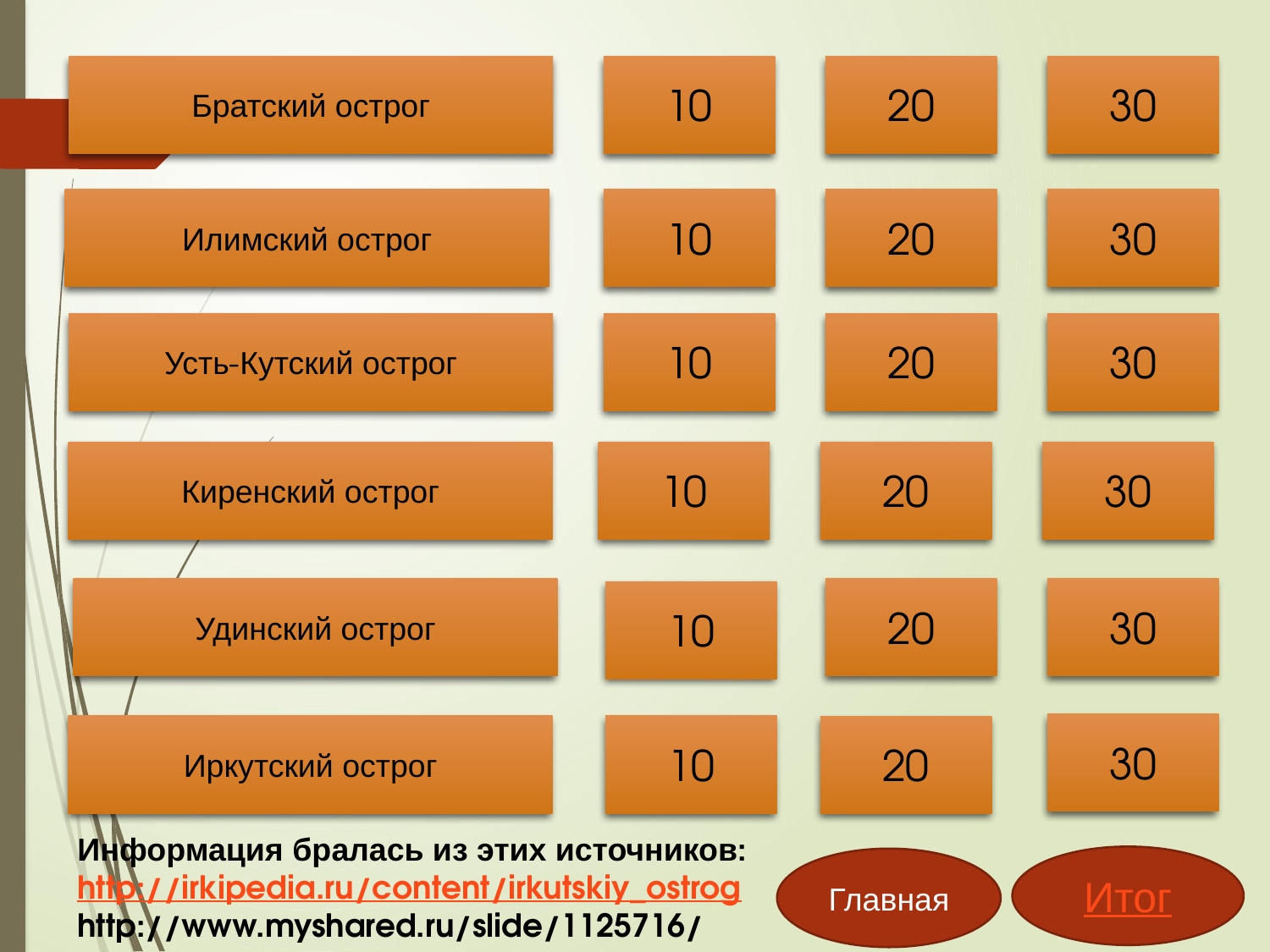

Братский острог
10
20
30
10
20
30
Илимский острог
Усть-Кутский острог
10
20
30
10
20
30
Киренский острог
Удинский острог
20
30
10
30
Иркутский острог
10
20
Информация бралась из этих источников:
http://irkipedia.ru/content/irkutskiy_ostrog
http://www.myshared.ru/slide/1125716/
Итог
Главная